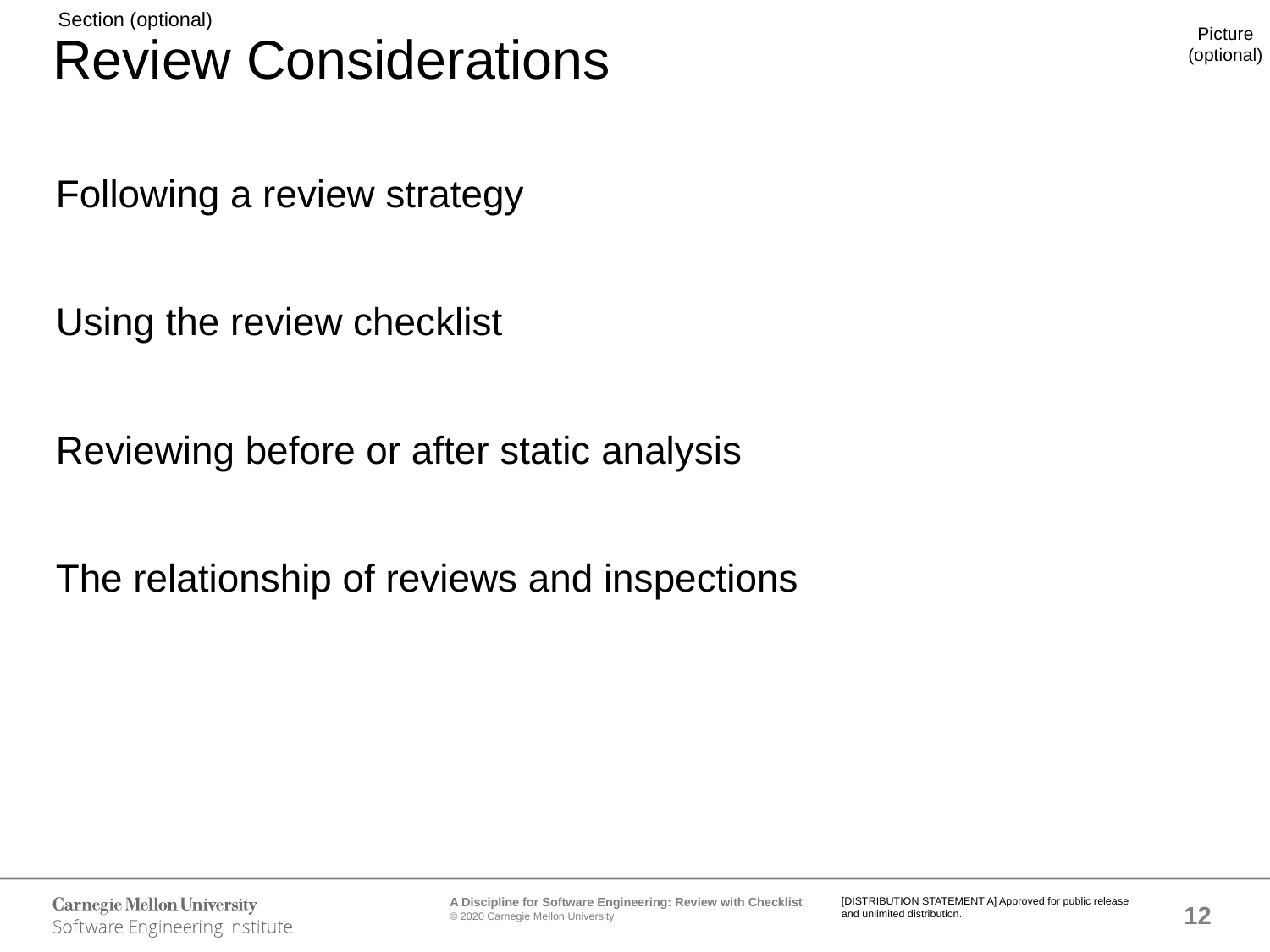

# Review Considerations
Following a review strategy

Using the review checklist

Reviewing before or after static analysis

The relationship of reviews and inspections